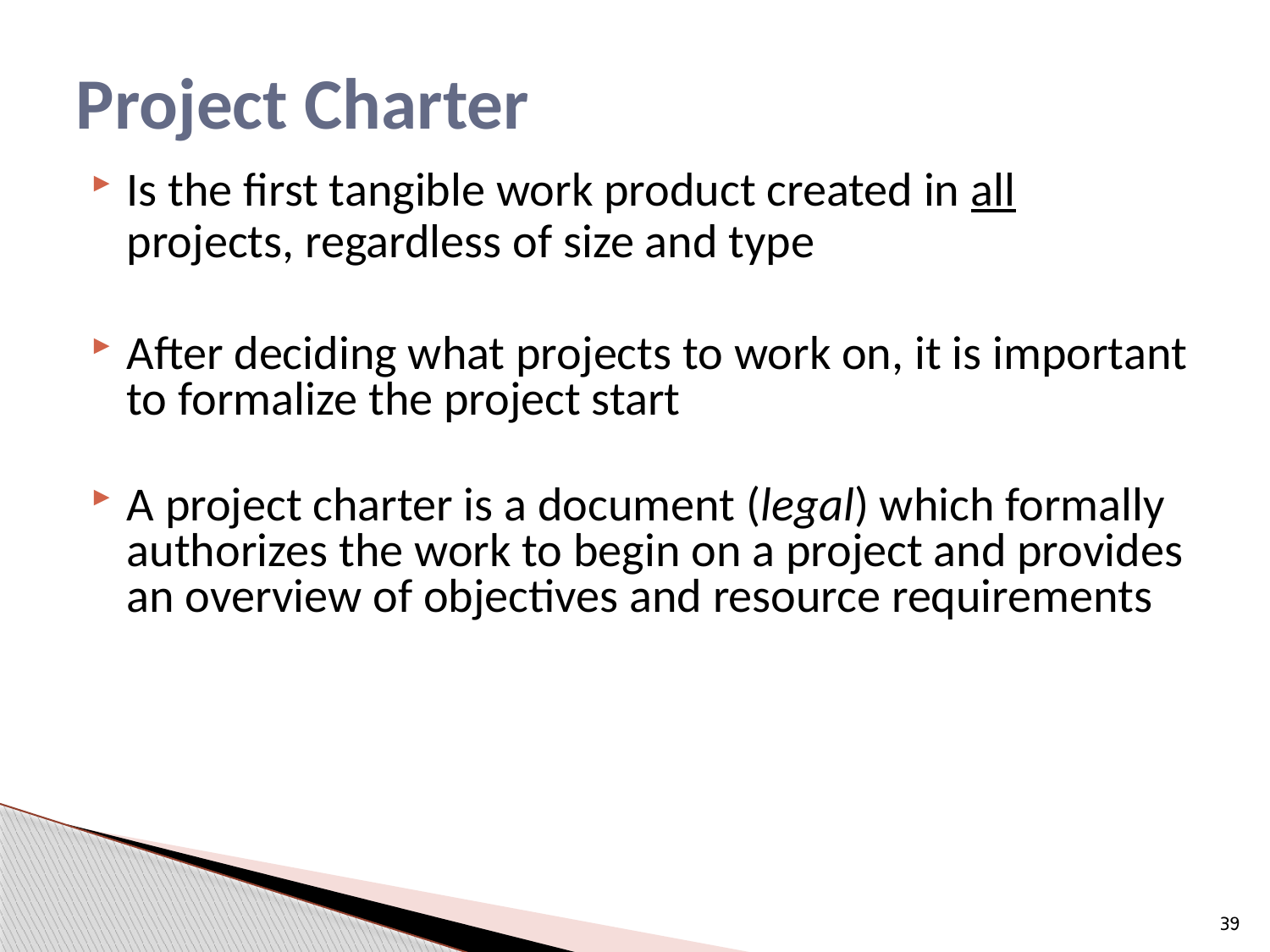

# Project Charter
Is the first tangible work product created in all projects, regardless of size and type

After deciding what projects to work on, it is important to formalize the project start

A project charter is a document (legal) which formally authorizes the work to begin on a project and provides an overview of objectives and resource requirements

39